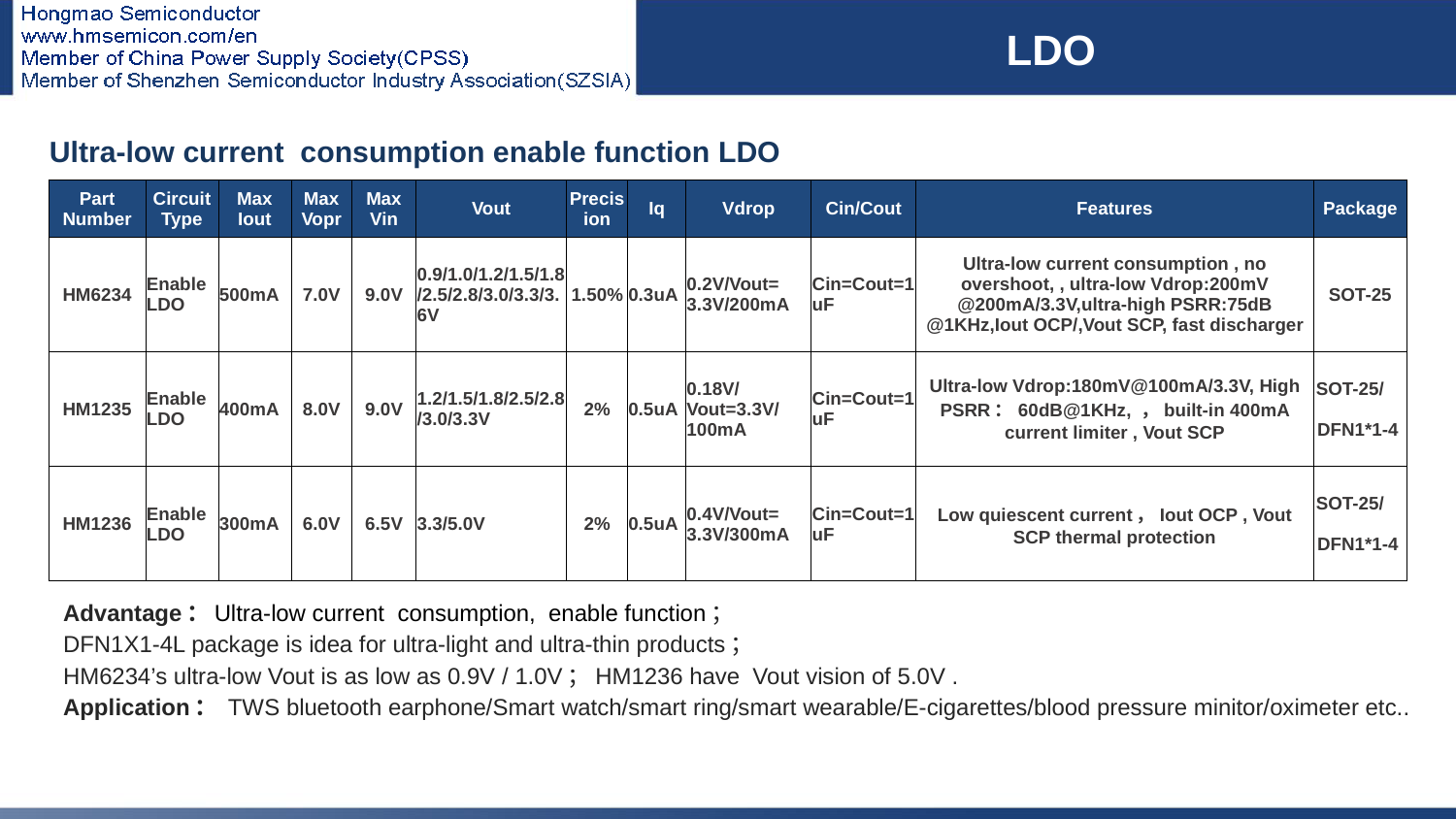

LDO
| Ultra-low current consumption enable function LDO |  |  |  |  |  |  |  |  |  |  |  |
| --- | --- | --- | --- | --- | --- | --- | --- | --- | --- | --- | --- |
| Part Number | Circuit Type | Max Iout | Max Vopr | Max Vin | Vout | Precision | Iq | Vdrop | Cin/Cout | Features | Package |
| HM6234 | Enable LDO | 500mA | 7.0V | 9.0V | 0.9/1.0/1.2/1.5/1.8/2.5/2.8/3.0/3.3/3.6V | 1.50% | 0.3uA | 0.2V/Vout= 3.3V/200mA | Cin=Cout=1uF | Ultra-low current consumption , no overshoot, , ultra-low Vdrop:200mV @200mA/3.3V,ultra-high PSRR:75dB @1KHz,Iout OCP/,Vout SCP, fast discharger | SOT-25 |
| HM1235 | Enable LDO | 400mA | 8.0V | 9.0V | 1.2/1.5/1.8/2.5/2.8/3.0/3.3V | 2% | 0.5uA | 0.18V/Vout=3.3V/100mA | Cin=Cout=1uF | Ultra-low Vdrop:180mV@100mA/3.3V, High PSRR：60dB@1KHz, ，built-in 400mA current limiter , Vout SCP | SOT-25/ DFN1\*1-4 |
| HM1236 | Enable LDO | 300mA | 6.0V | 6.5V | 3.3/5.0V | 2% | 0.5uA | 0.4V/Vout= 3.3V/300mA | Cin=Cout=1uF | Low quiescent current，Iout OCP , Vout SCP thermal protection | SOT-25/ DFN1\*1-4 |
# LDO
Advantage：Ultra-low current  consumption,  enable function；
DFN1X1-4L package is idea for ultra-light and ultra-thin products；
HM6234’s ultra-low Vout is as low as 0.9V / 1.0V；HM1236 have  Vout vision of 5.0V .
Application： TWS bluetooth earphone/Smart watch/smart ring/smart wearable/E-cigarettes/blood pressure minitor/oximeter etc..